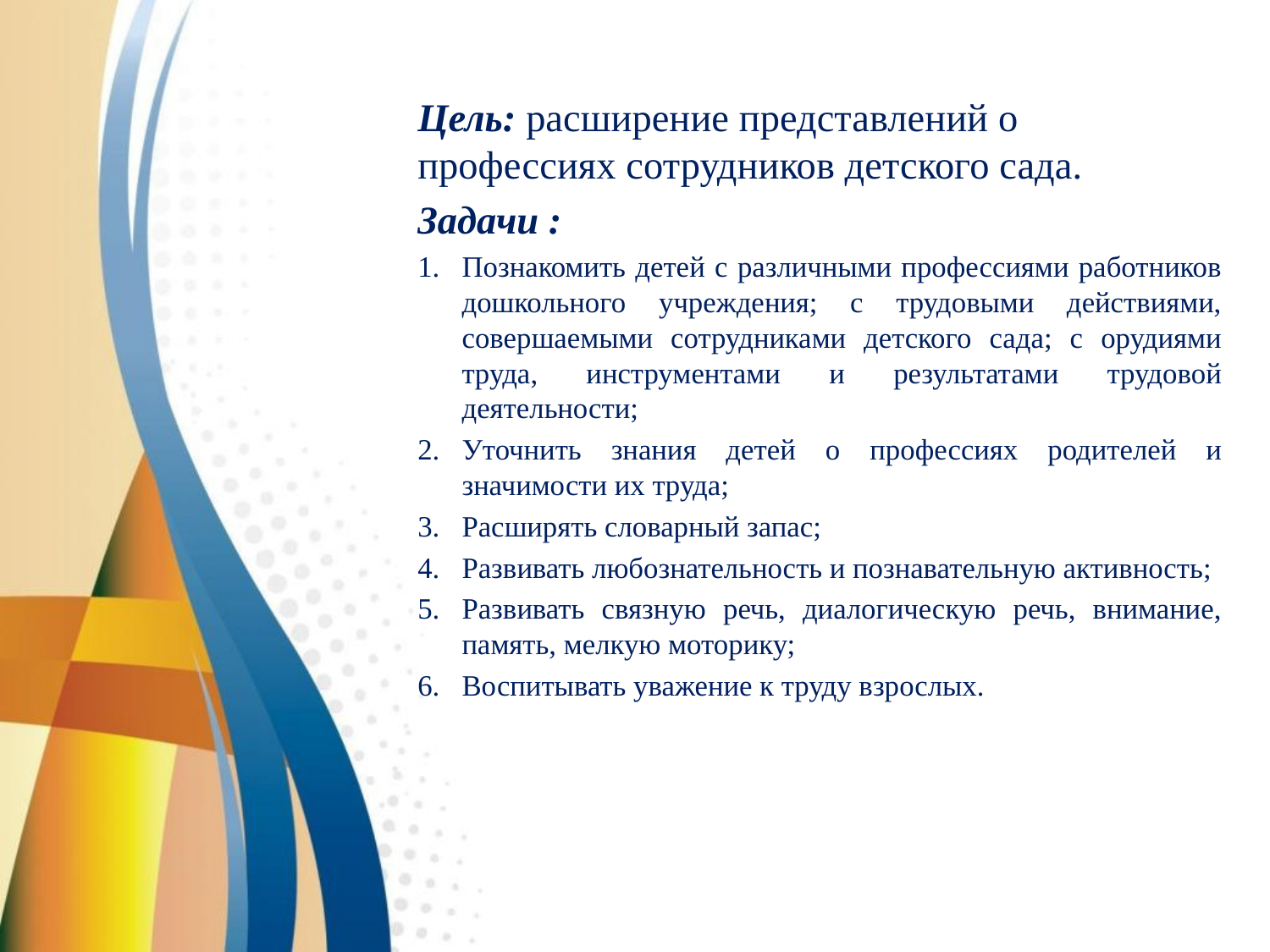

Цель: расширение представлений о профессиях сотрудников детского сада.
Задачи :
Познакомить детей с различными профессиями работников дошкольного учреждения; с трудовыми действиями, совершаемыми сотрудниками детского сада; с орудиями труда, инструментами и результатами трудовой деятельности;
Уточнить знания детей о профессиях родителей и значимости их труда;
Расширять словарный запас;
Развивать любознательность и познавательную активность;
Развивать связную речь, диалогическую речь, внимание, память, мелкую моторику;
Воспитывать уважение к труду взрослых.